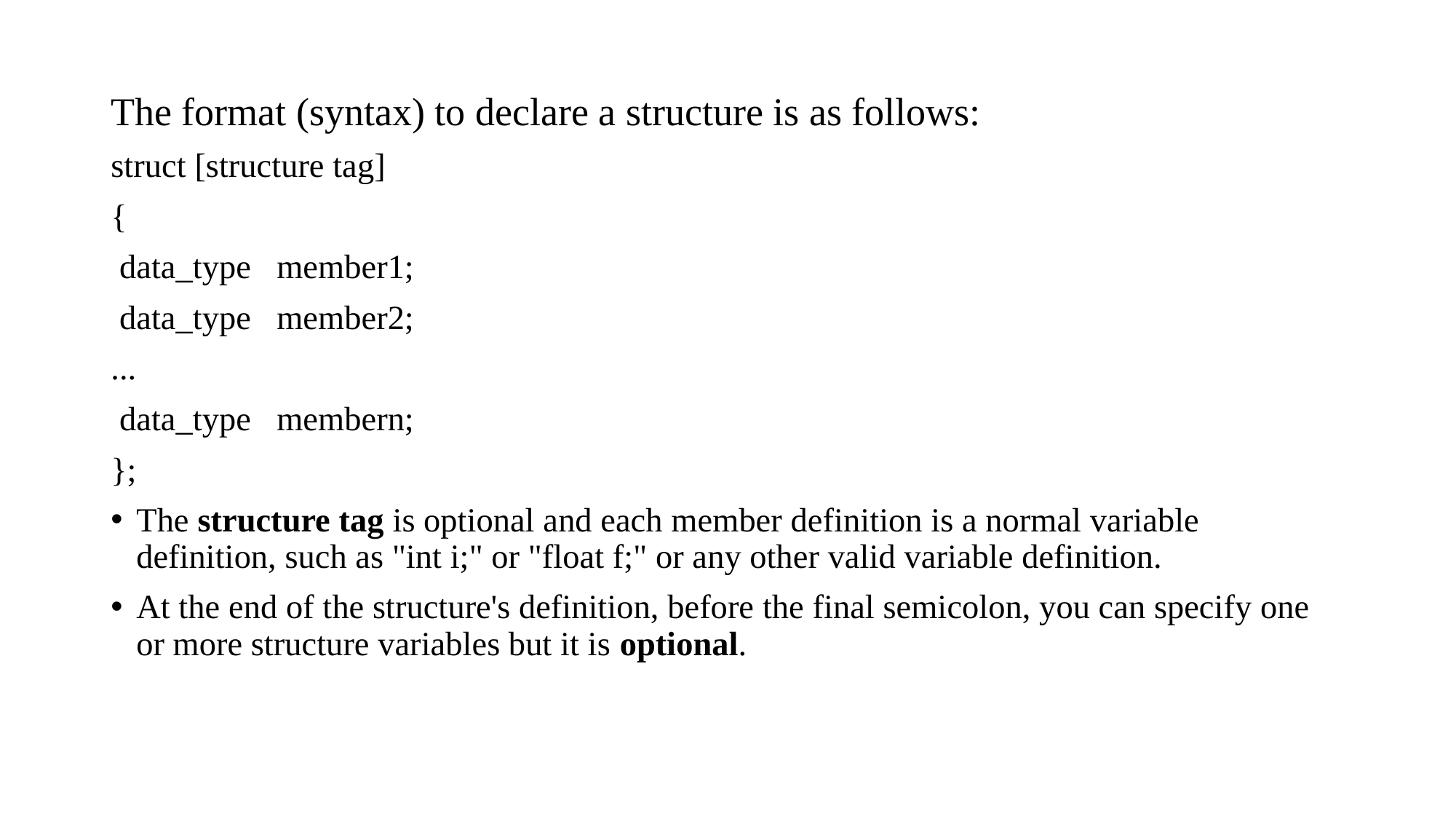

The format (syntax) to declare a structure is as follows:
struct [structure tag]
{
 data_type   member1;
 data_type   member2;
...
 data_type   membern;
};
The structure tag is optional and each member definition is a normal variable definition, such as "int i;" or "float f;" or any other valid variable definition.
At the end of the structure's definition, before the final semicolon, you can specify one or more structure variables but it is optional.